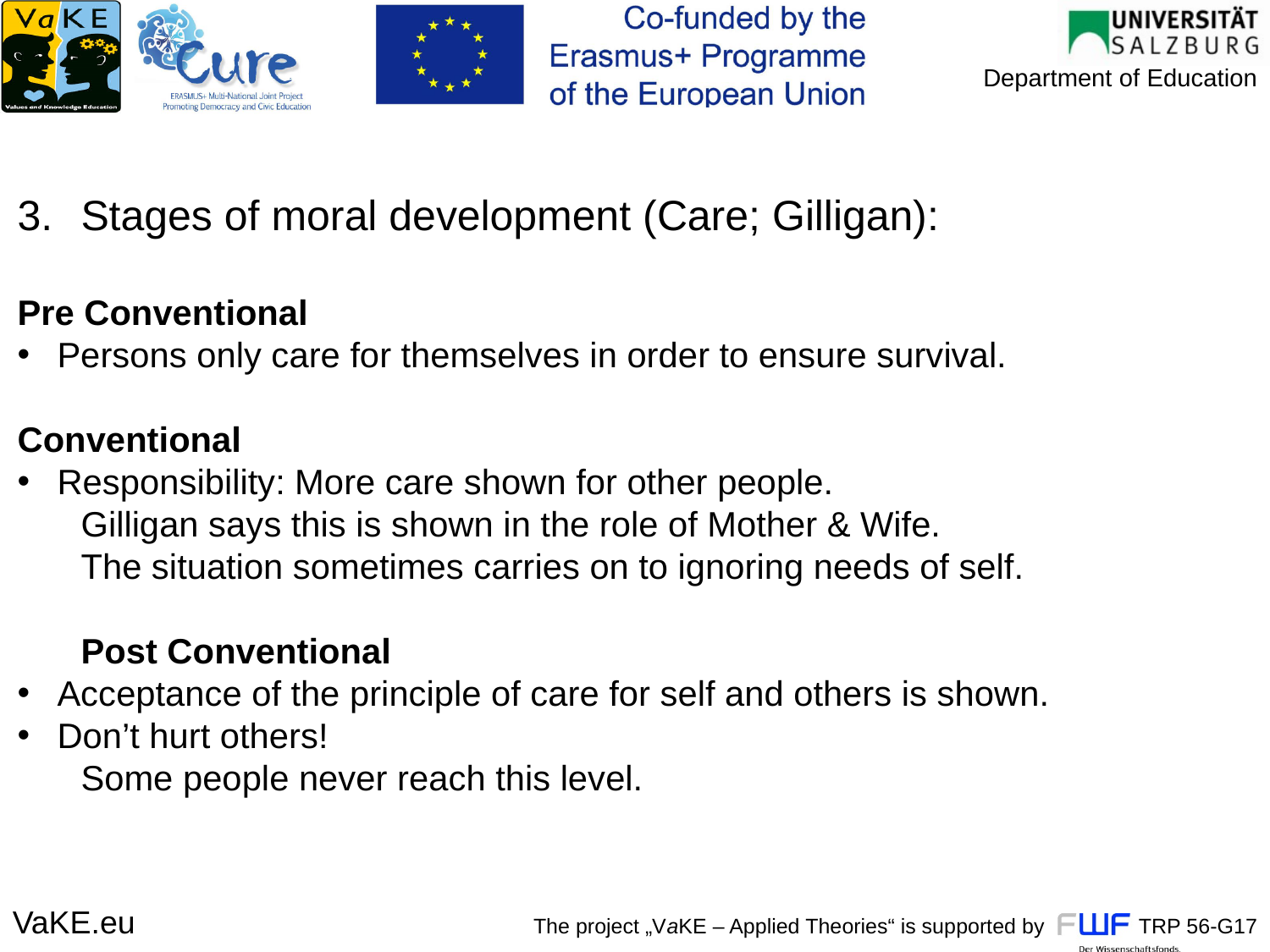

Stages of moral development (Care; Gilligan):

Pre Conventional
Persons only care for themselves in order to ensure survival.
Conventional
Responsibility: More care shown for other people.
Gilligan says this is shown in the role of Mother & Wife.
The situation sometimes carries on to ignoring needs of self.

Post Conventional
Acceptance of the principle of care for self and others is shown.
Don’t hurt others!
Some people never reach this level.